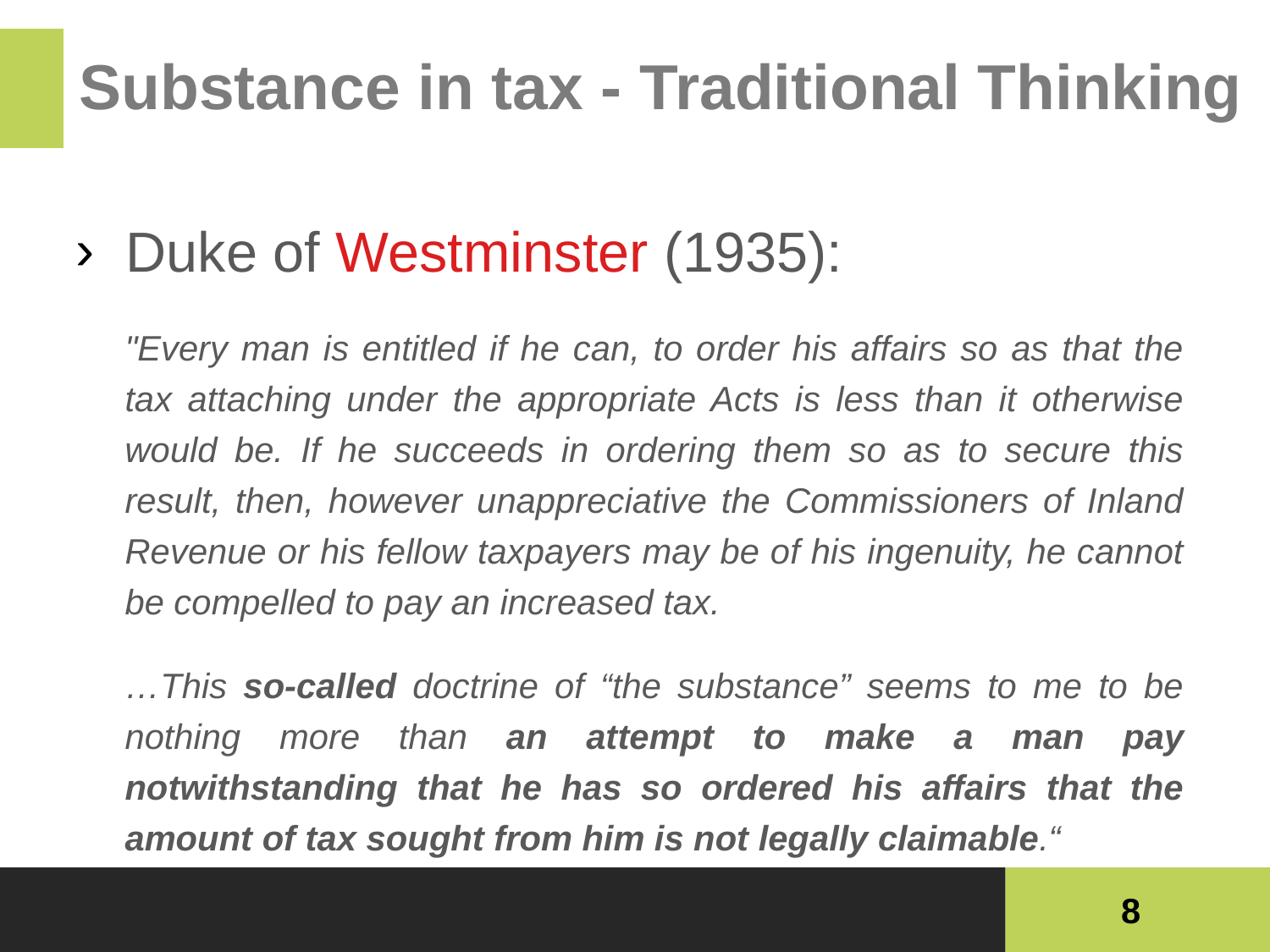

# Substance in tax - Traditional Thinking
Duke of Westminster (1935):
"Every man is entitled if he can, to order his affairs so as that the tax attaching under the appropriate Acts is less than it otherwise would be. If he succeeds in ordering them so as to secure this result, then, however unappreciative the Commissioners of Inland Revenue or his fellow taxpayers may be of his ingenuity, he cannot be compelled to pay an increased tax.
…This so-called doctrine of “the substance” seems to me to be nothing more than an attempt to make a man pay notwithstanding that he has so ordered his affairs that the amount of tax sought from him is not legally claimable.“